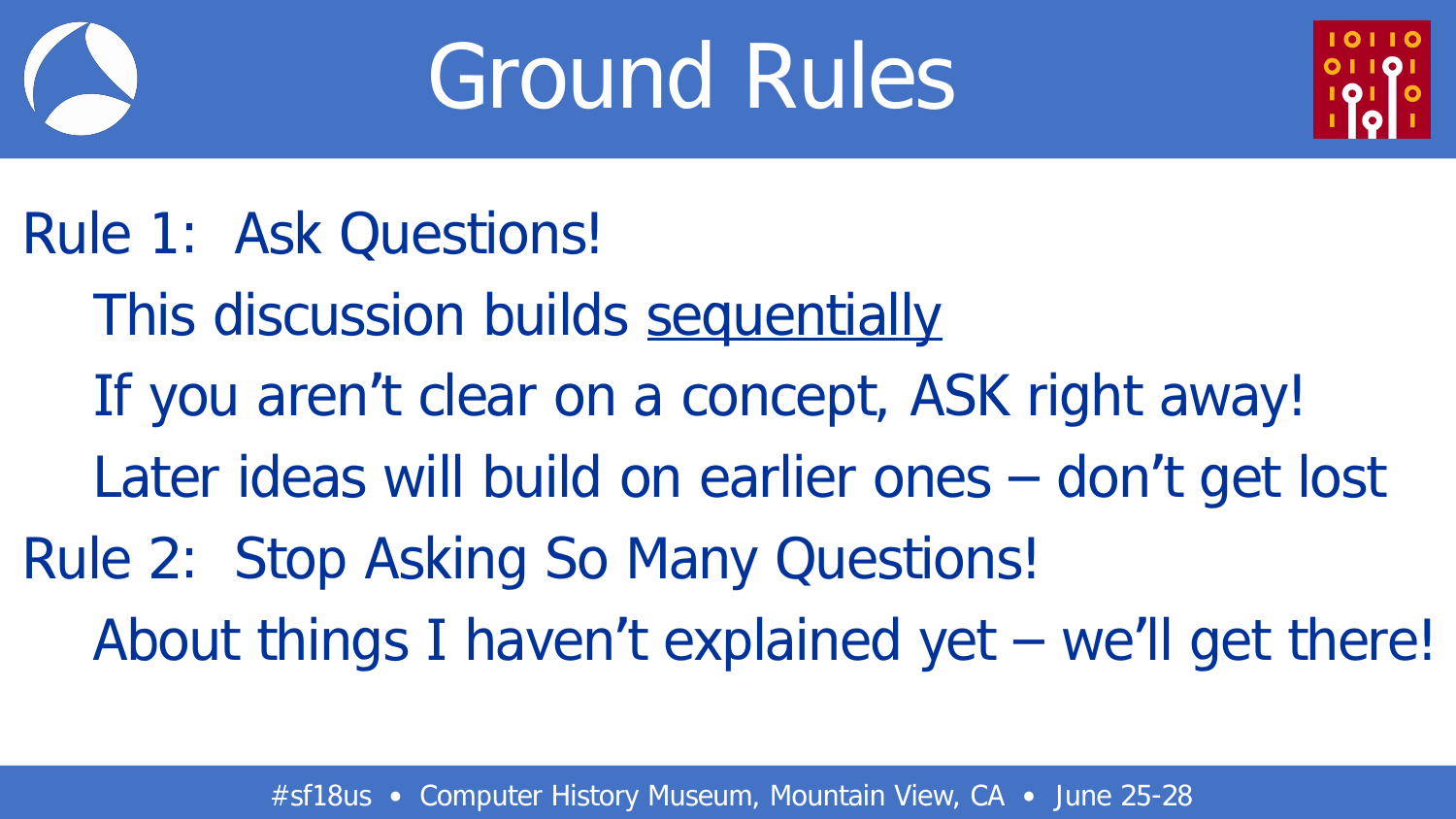

# Ground Rules
Rule 1:  Ask Questions!
    This discussion builds sequentially
    If you aren’t clear on a concept, ASK right away!
    Later ideas will build on earlier ones – don’t get lost
Rule 2:  Stop Asking So Many Questions!
    About things I haven’t explained yet – we’ll get there!